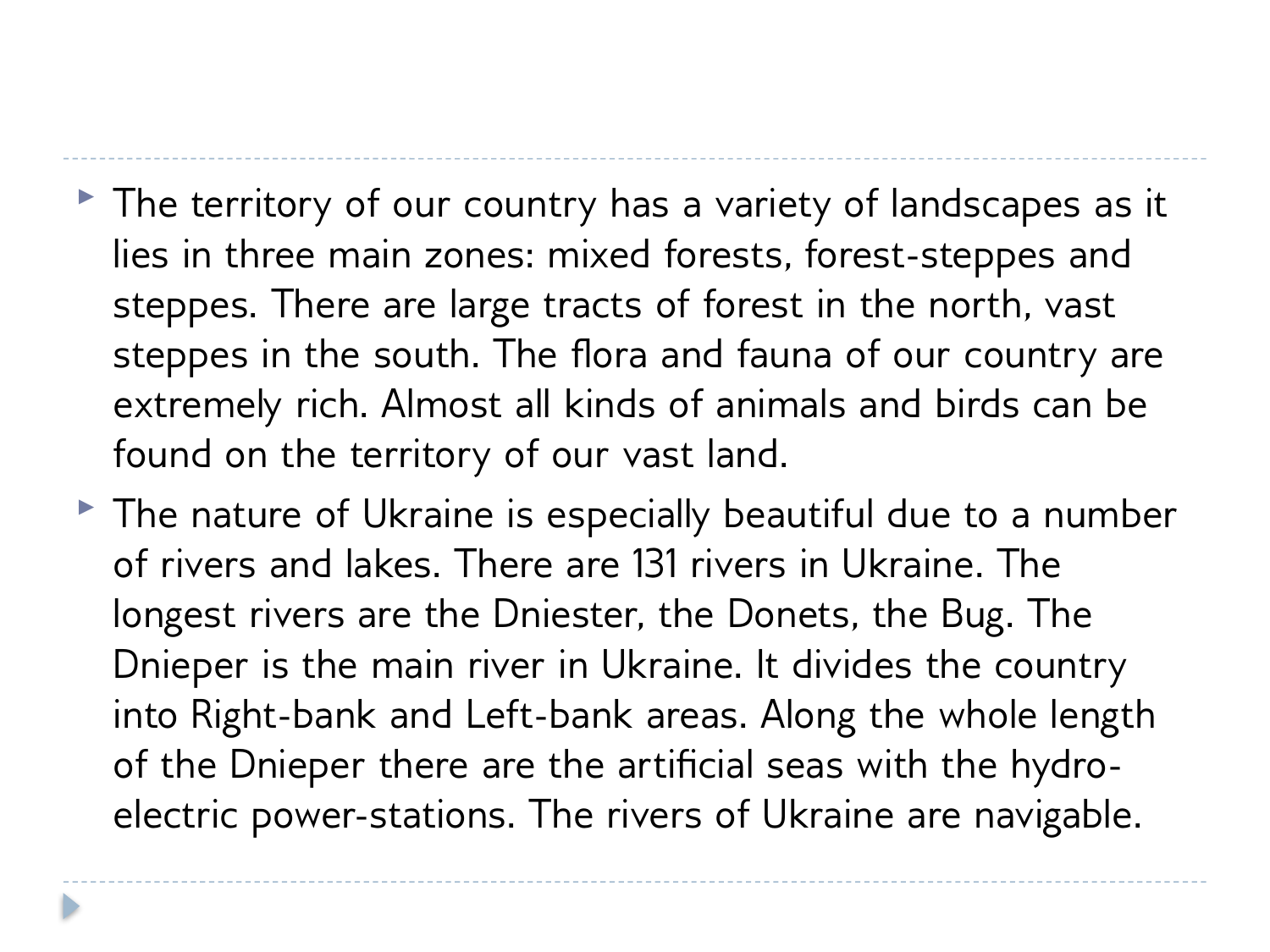

#
The territory of our country has a variety of landscapes as it lies in three main zones: mixed forests, forest-steppes and steppes. There are large tracts of forest in the north, vast steppes in the south. The flora and fauna of our country are extremely rich. Almost all kinds of animals and birds can be found on the territory of our vast land.
The nature of Ukraine is especially beautiful due to a number of rivers and lakes. There are 131 rivers in Ukraine. The longest rivers are the Dniester, the Donets, the Bug. The Dnieper is the main river in Ukraine. It divides the country into Right-bank and Left-bank areas. Along the whole length of the Dnieper there are the artificial seas with the hydro-electric power-stations. The rivers of Ukraine are navigable.